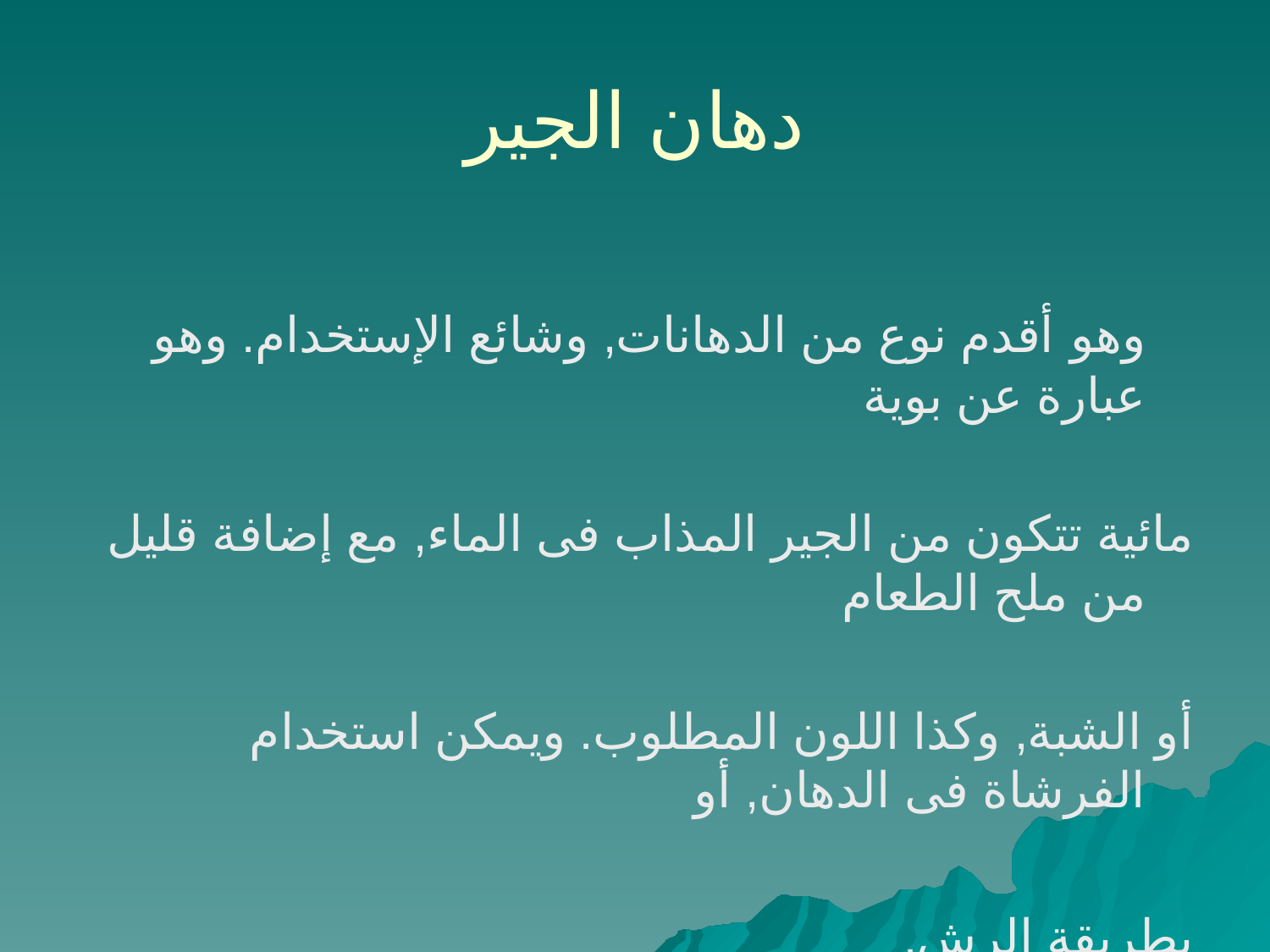

# دهان الجير
وهو أقدم نوع من الدهانات, وشائع الإستخدام. وهو عبارة عن بوية

مائية تتكون من الجير المذاب فى الماء, مع إضافة قليل من ملح الطعام

أو الشبة, وكذا اللون المطلوب. ويمكن استخدام الفرشاة فى الدهان, أو

بطريقة الرش.